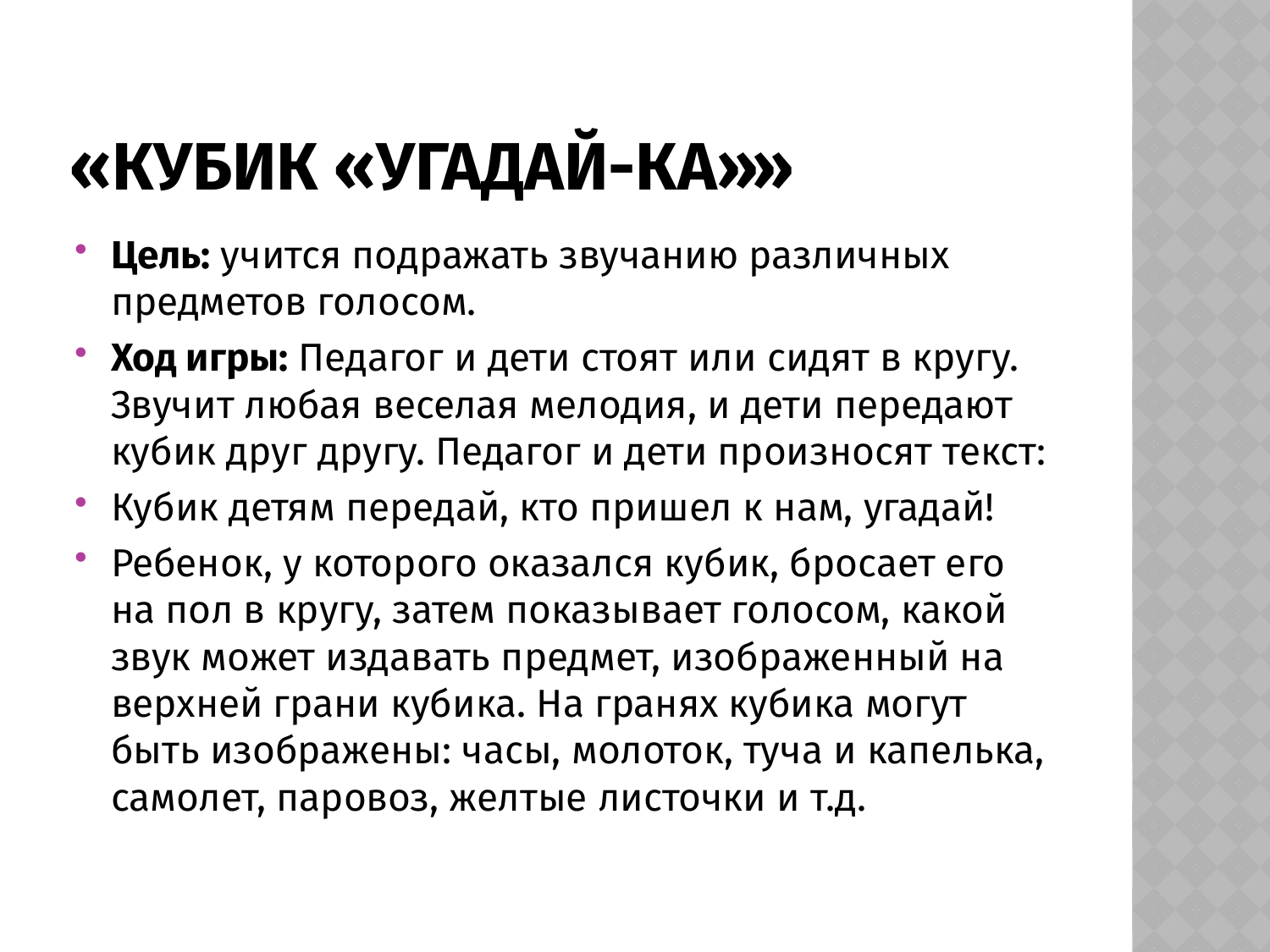

# «Кубик «Угадай-ка»»
Цель: учится подражать звучанию различных предметов голосом.
Ход игры: Педагог и дети стоят или сидят в кругу. Звучит любая веселая мелодия, и дети передают кубик друг другу. Педагог и дети произносят текст:
Кубик детям передай, кто пришел к нам, угадай!
Ребенок, у которого оказался кубик, бросает его на пол в кругу, затем показывает голосом, какой звук может издавать предмет, изображенный на верхней грани кубика. На гранях кубика могут  быть изображены: часы, молоток, туча и капелька, самолет, паровоз, желтые листочки и т.д.